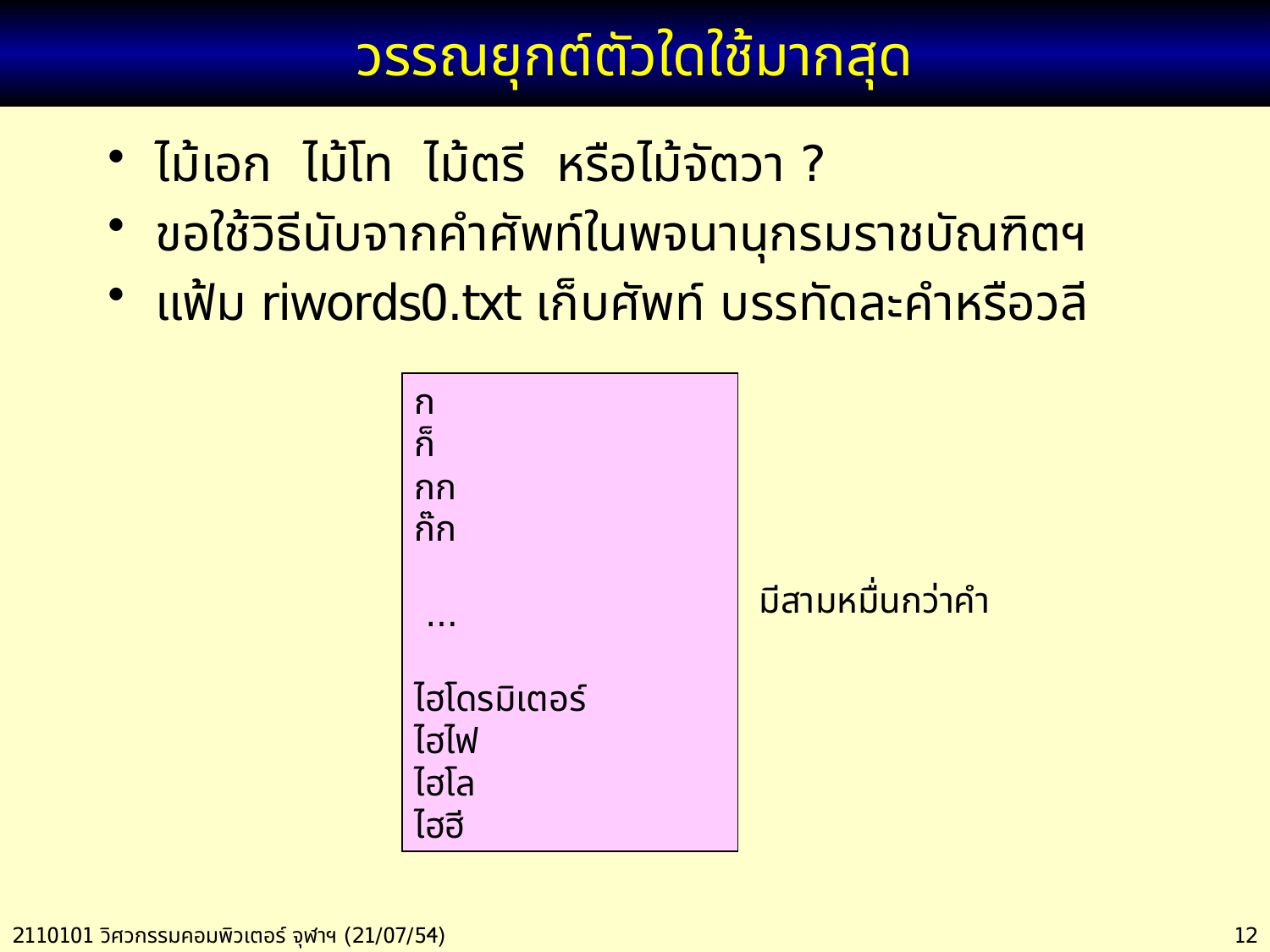

# วรรณยุกต์ตัวใดใช้มากสุด
ไม้เอก  ไม้โท  ไม้ตรี  หรือไม้จัตวา ?
ขอใช้วิธีนับจากคำศัพท์ในพจนานุกรมราชบัณฑิตฯ
แฟ้ม riwords0.txt เก็บศัพท์ บรรทัดละคำหรือวลี
ก
ก็
กก
ก๊ก

 ...

ไฮโดรมิเตอร์
ไฮไฟ
ไฮโล
ไฮฮี
มีสามหมื่นกว่าคำ